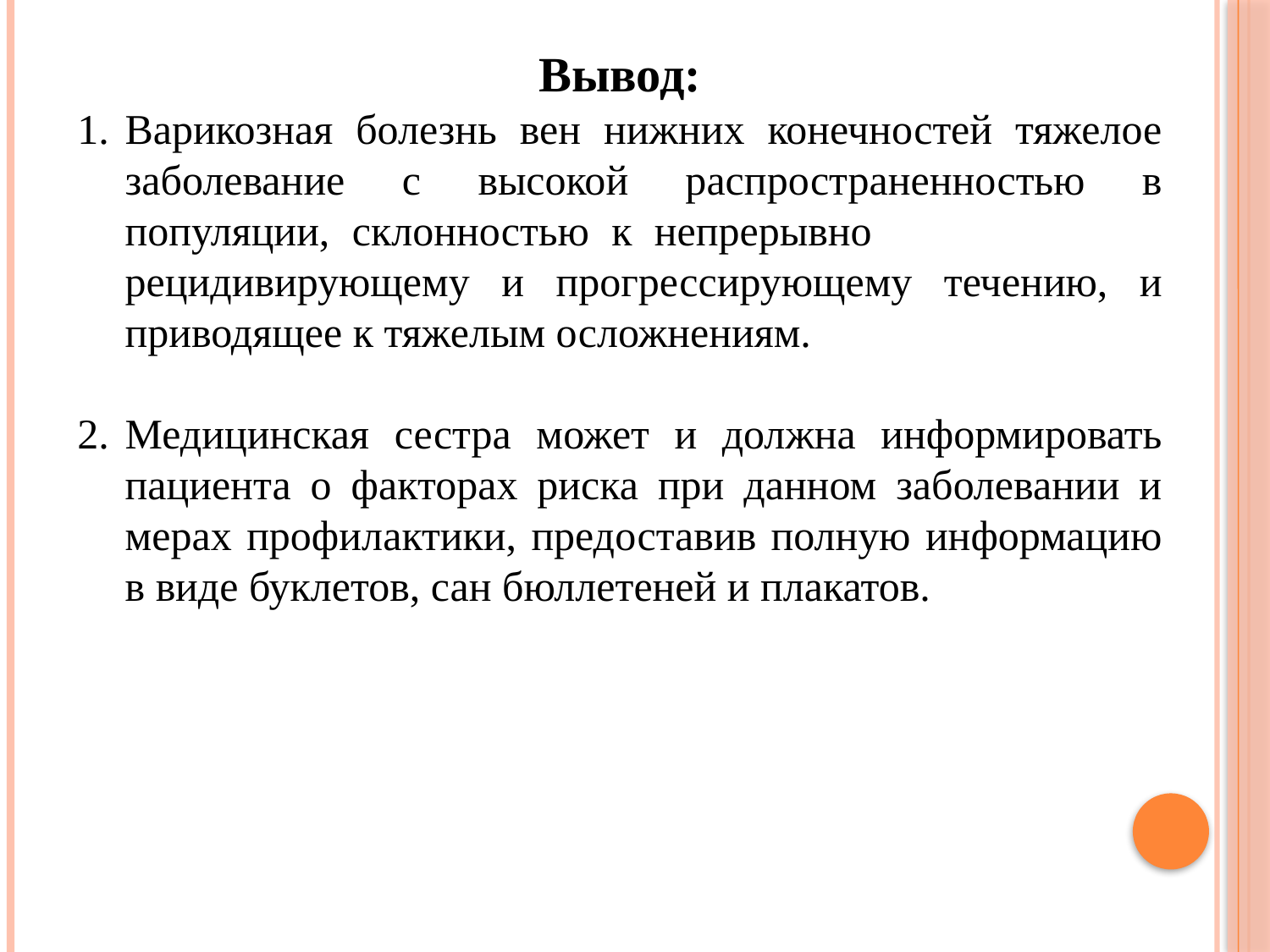

Вывод:
Варикозная болезнь вен нижних конечностей тяжелое заболевание с высокой распространенностью в популяции, склонностью к непрерывно              рецидивирующему и прогрессирующему течению, и приводящее к тяжелым осложнениям.

Медицинская сестра может и должна информировать пациента о факторах риска при данном заболевании и мерах профилактики, предоставив полную информацию в виде буклетов, сан бюллетеней и плакатов.